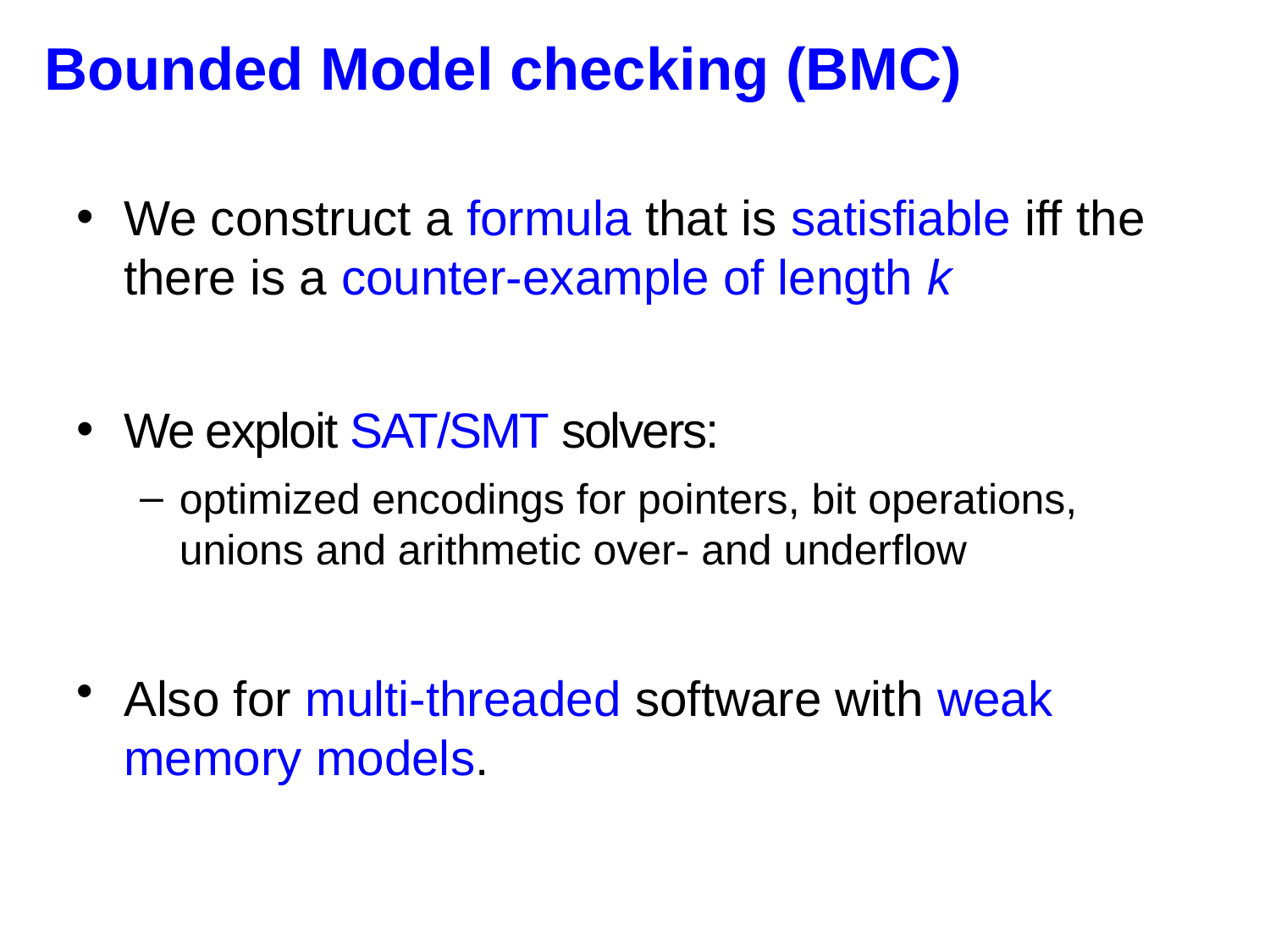

# Bounded Model checking (BMC)
We construct a formula that is satisfiable iff the there is a counter-example of length k

We exploit SAT/SMT solvers:
optimized encodings for pointers, bit operations, unions and arithmetic over- and underflow

Also for multi-threaded software with weak memory models.